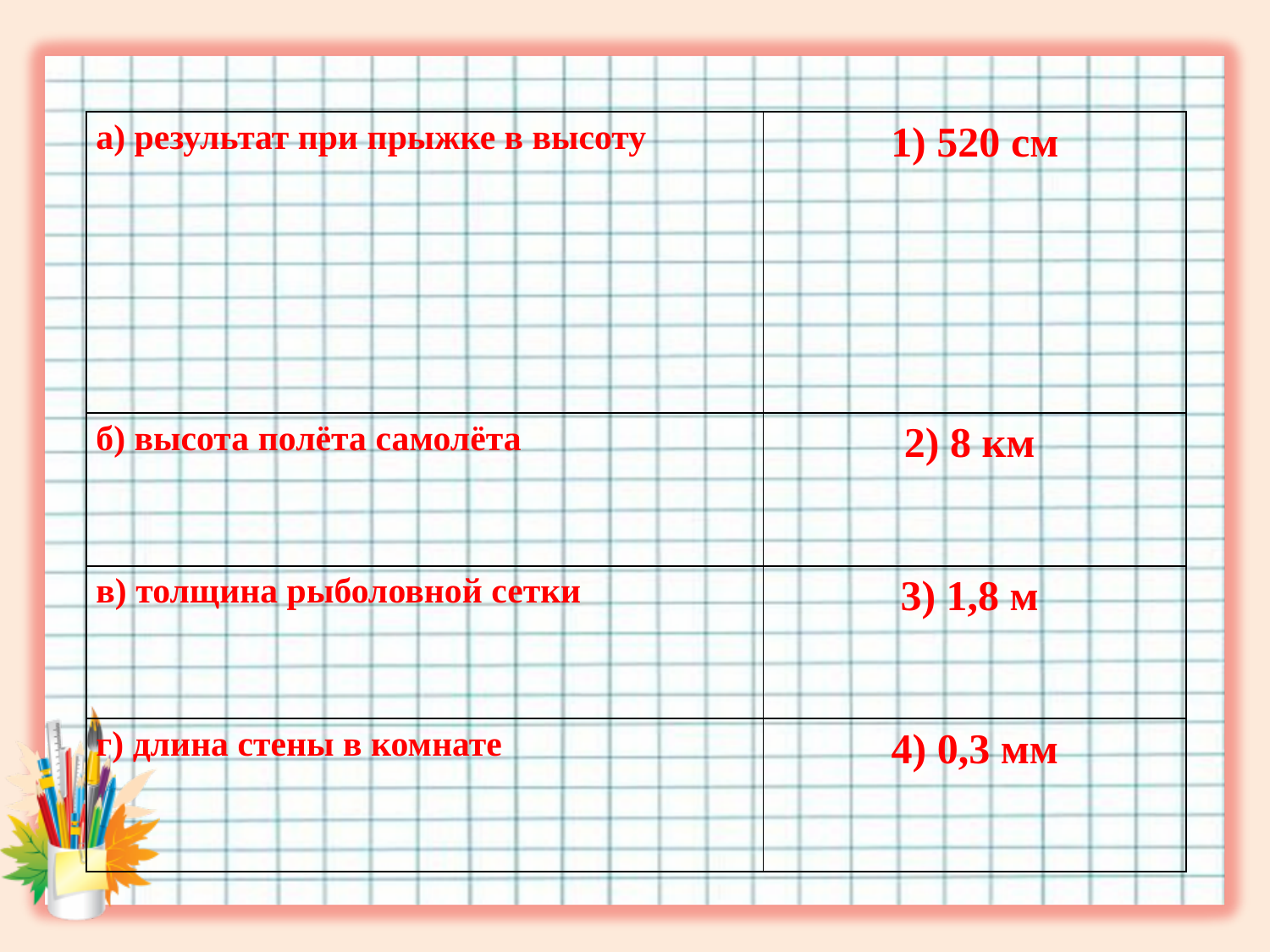

#
| а) результат при прыжке в высоту | 1) 520 см |
| --- | --- |
| б) высота полёта самолёта | 2) 8 км |
| в) толщина рыболовной сетки | 3) 1,8 м |
| г) длина стены в комнате | 4) 0,3 мм |